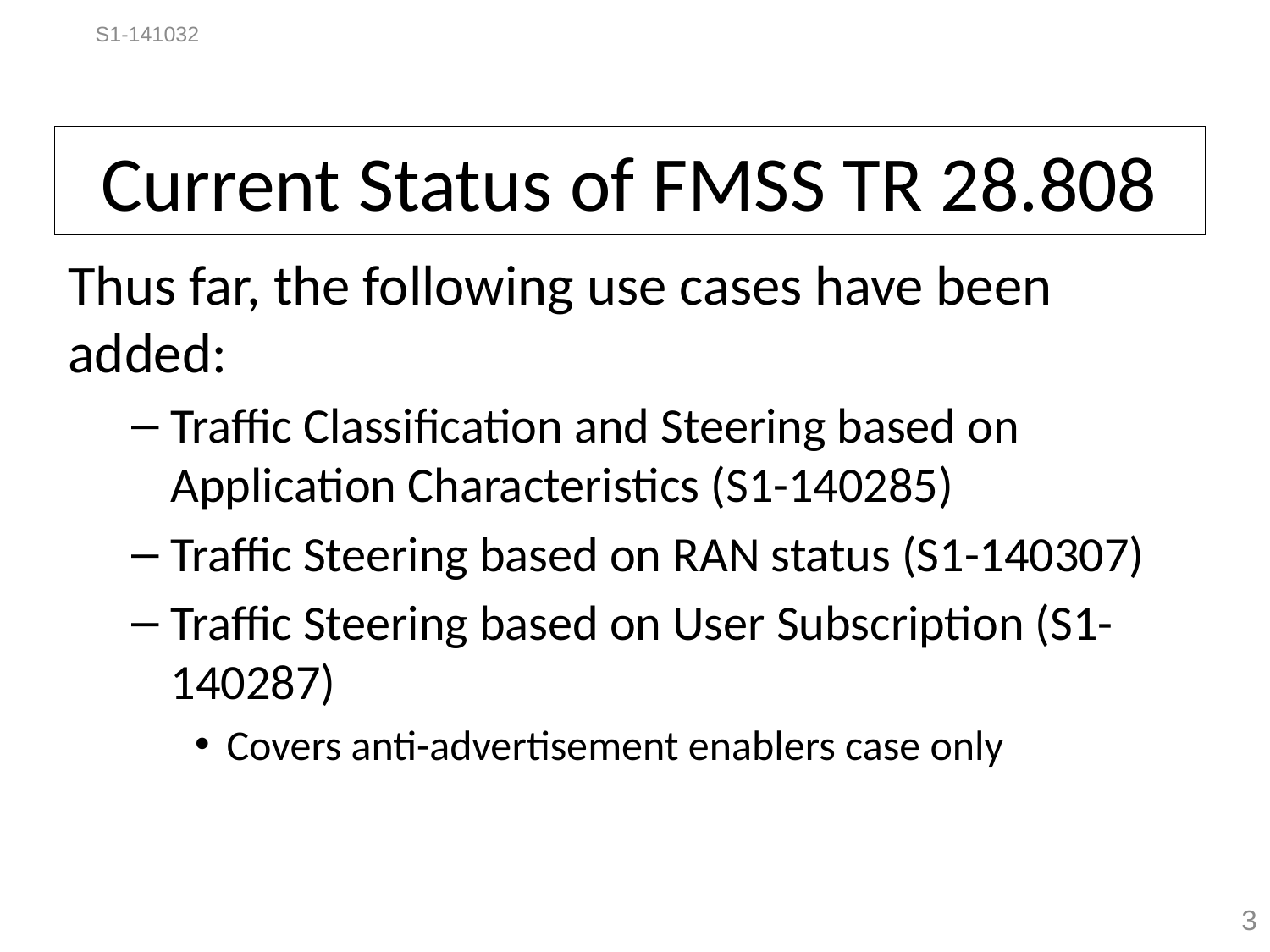

S1-141032
# Current Status of FMSS TR 28.808
Thus far, the following use cases have been added:
Traffic Classification and Steering based on Application Characteristics (S1-140285)
Traffic Steering based on RAN status (S1-140307)
Traffic Steering based on User Subscription (S1-140287)
Covers anti-advertisement enablers case only

3